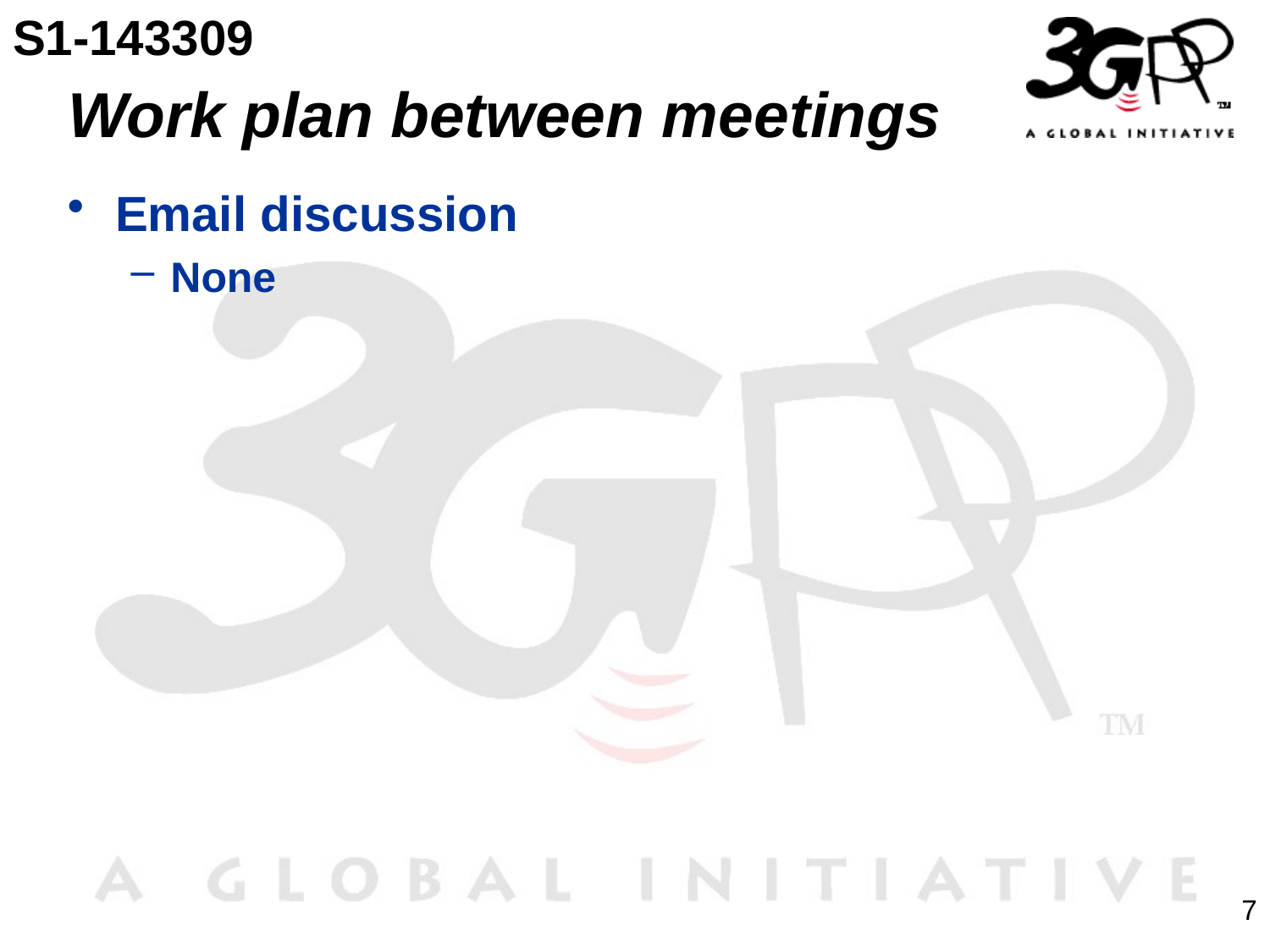

S1-143309
# Work plan between meetings
Email discussion
None
7